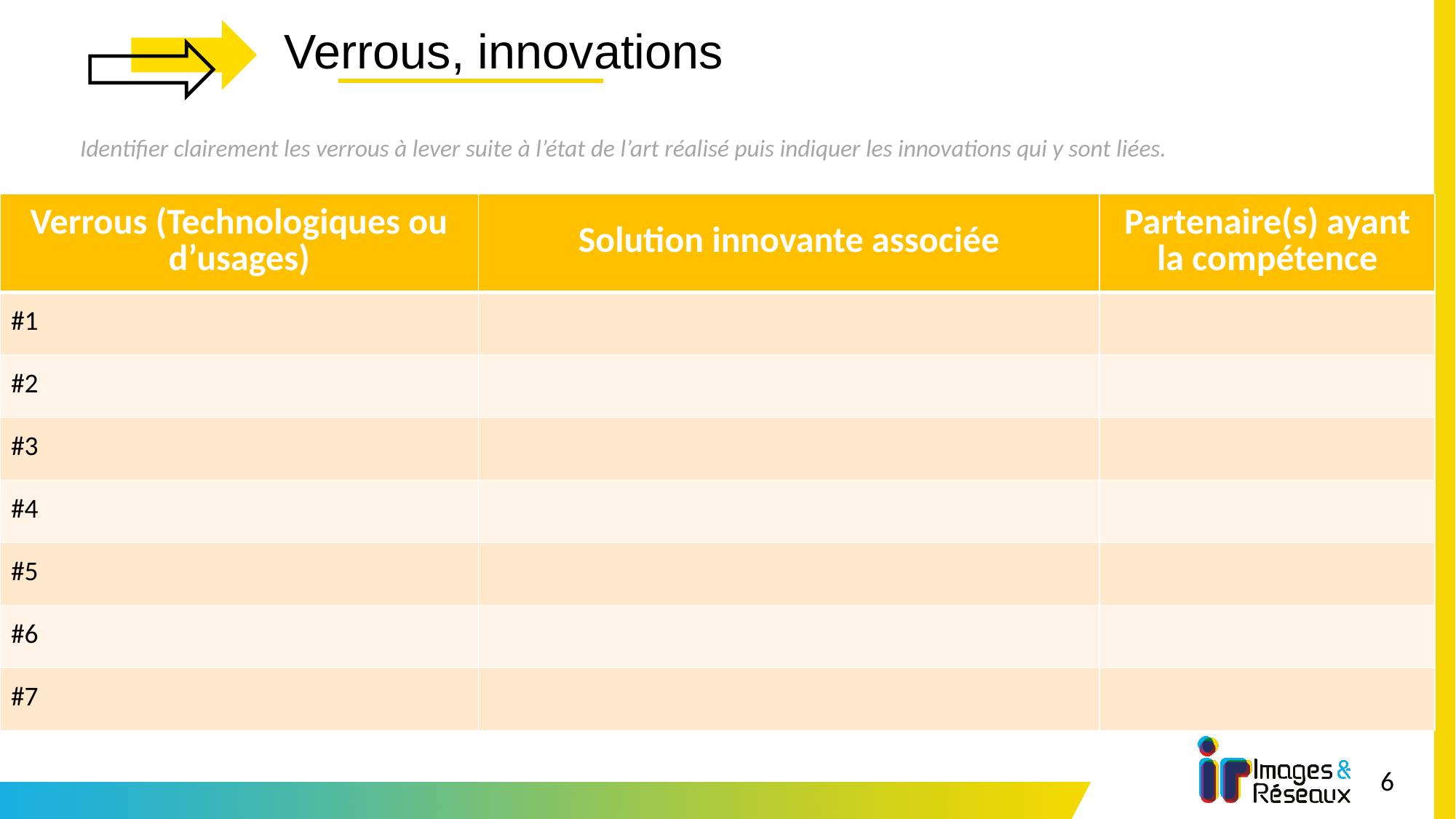

# Verrous, innovations
Identifier clairement les verrous à lever suite à l’état de l’art réalisé puis indiquer les innovations qui y sont liées.
| Verrous (Technologiques ou d’usages) | Solution innovante associée | Partenaire(s) ayant la compétence |
| --- | --- | --- |
| #1 |  |  |
| #2 |  |  |
| #3 |  |  |
| #4 |  |  |
| #5 |  |  |
| #6 |  |  |
| #7 |  |  |

6